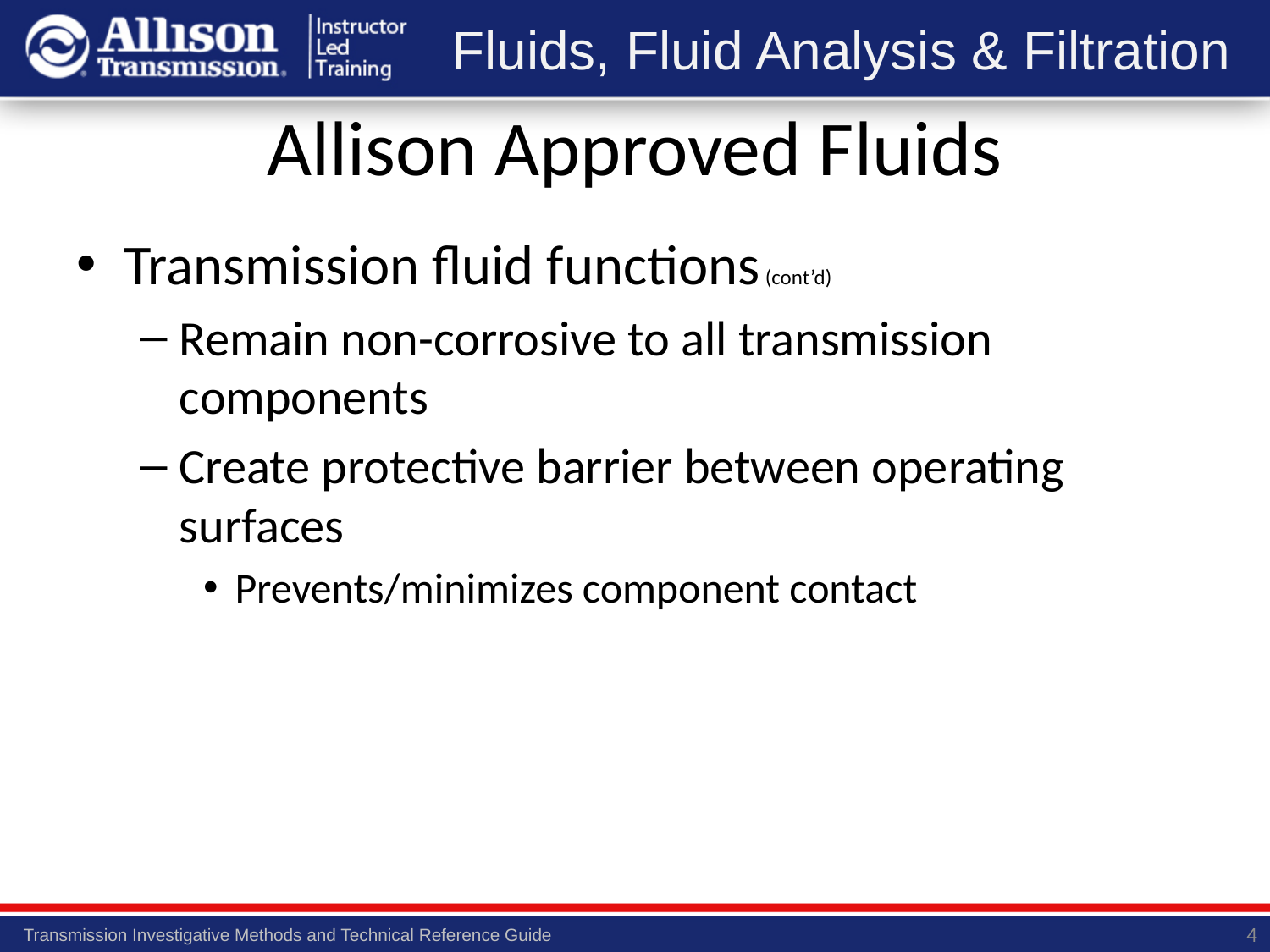

# Allison Approved Fluids
Transmission fluid functions (cont’d)
Remain non-corrosive to all transmission components
Create protective barrier between operating surfaces
Prevents/minimizes component contact

4